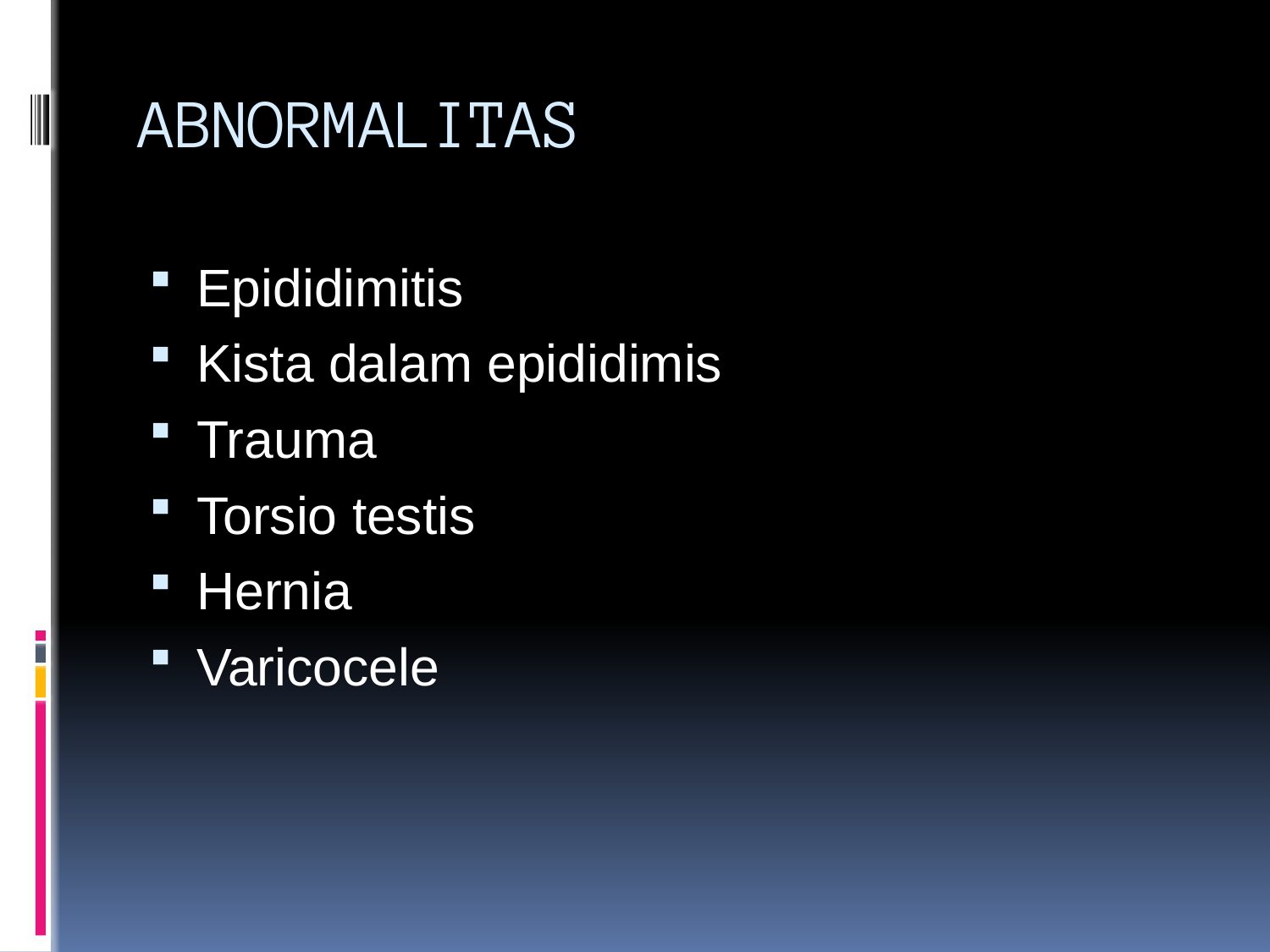

# ABNORMALITAS
Epididimitis
Kista dalam epididimis
Trauma
Torsio testis
Hernia
Varicocele